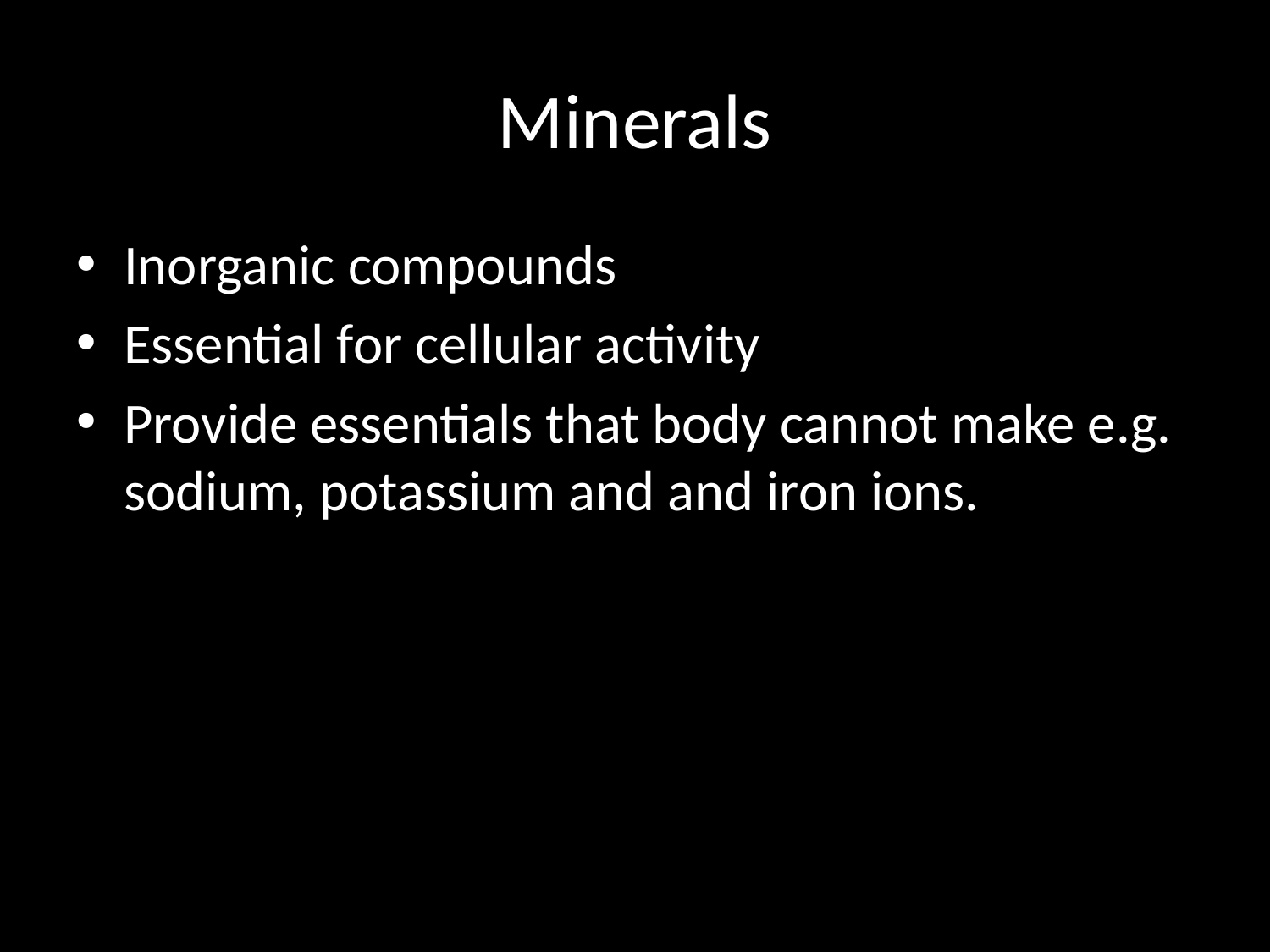

# Minerals
Inorganic compounds
Essential for cellular activity
Provide essentials that body cannot make e.g. sodium, potassium and and iron ions.